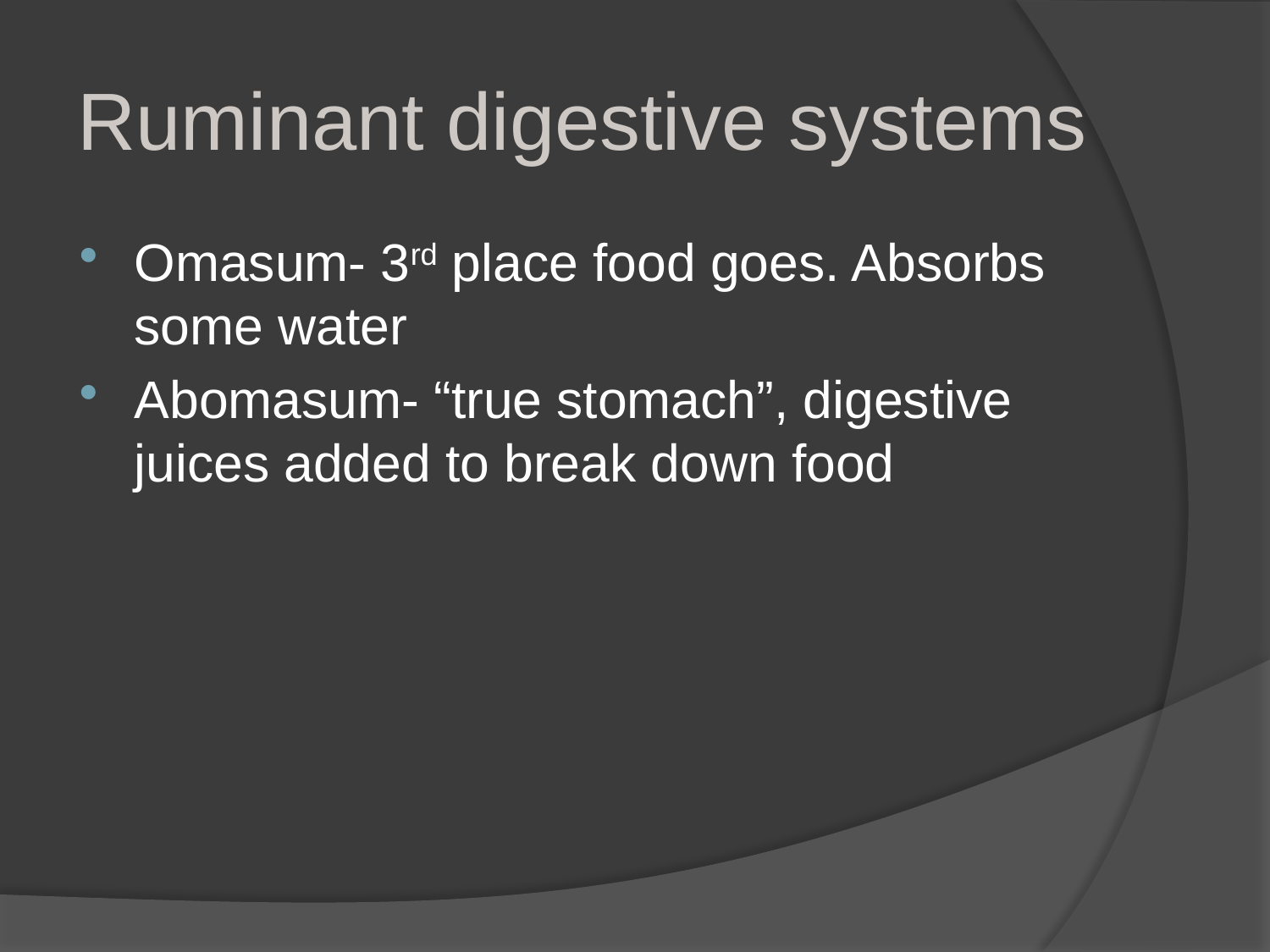

# Ruminant digestive systems
Omasum- 3rd place food goes. Absorbs some water
Abomasum- “true stomach”, digestive juices added to break down food